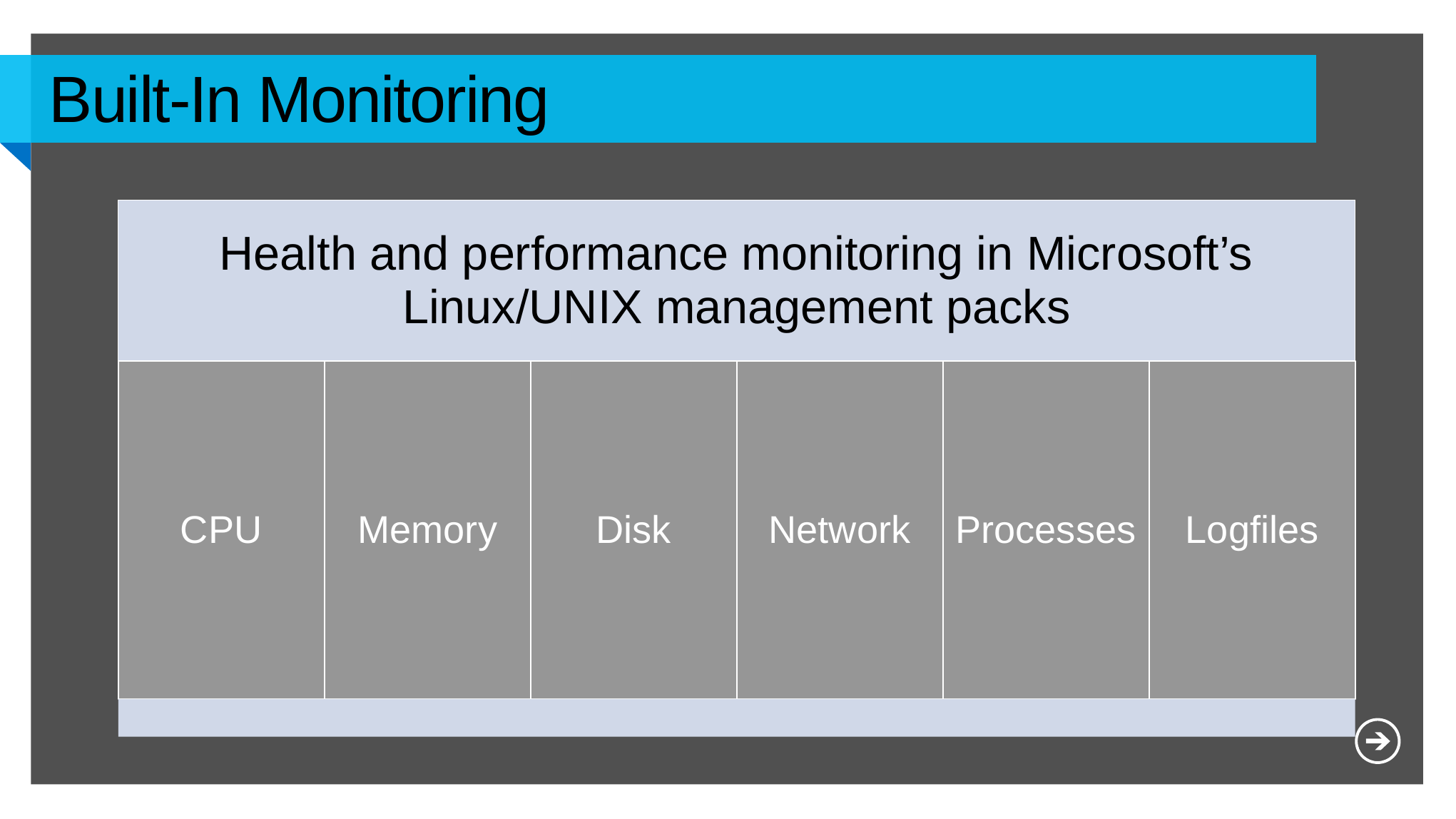

# Built-In Monitoring
Health and performance monitoring in Microsoft’s Linux/UNIX management packs
CPU
Memory
Disk
Network
Processes
Logfiles